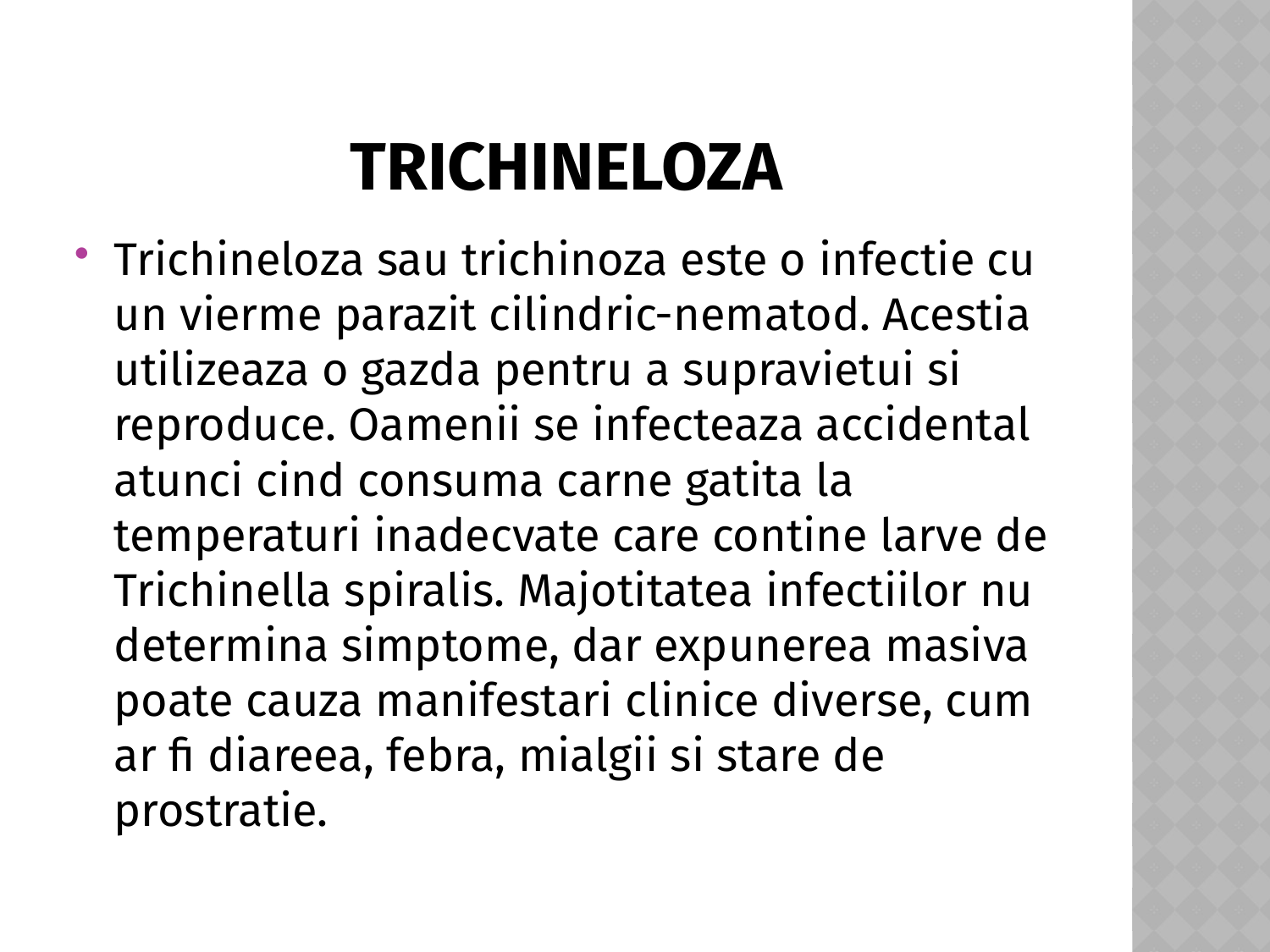

# Trichineloza
Trichineloza sau trichinoza este o infectie cu un vierme parazit cilindric-nematod. Acestia utilizeaza o gazda pentru a supravietui si reproduce. Oamenii se infecteaza accidental atunci cind consuma carne gatita la temperaturi inadecvate care contine larve de Trichinella spiralis. Majotitatea infectiilor nu determina simptome, dar expunerea masiva poate cauza manifestari clinice diverse, cum ar fi diareea, febra, mialgii si stare de prostratie.